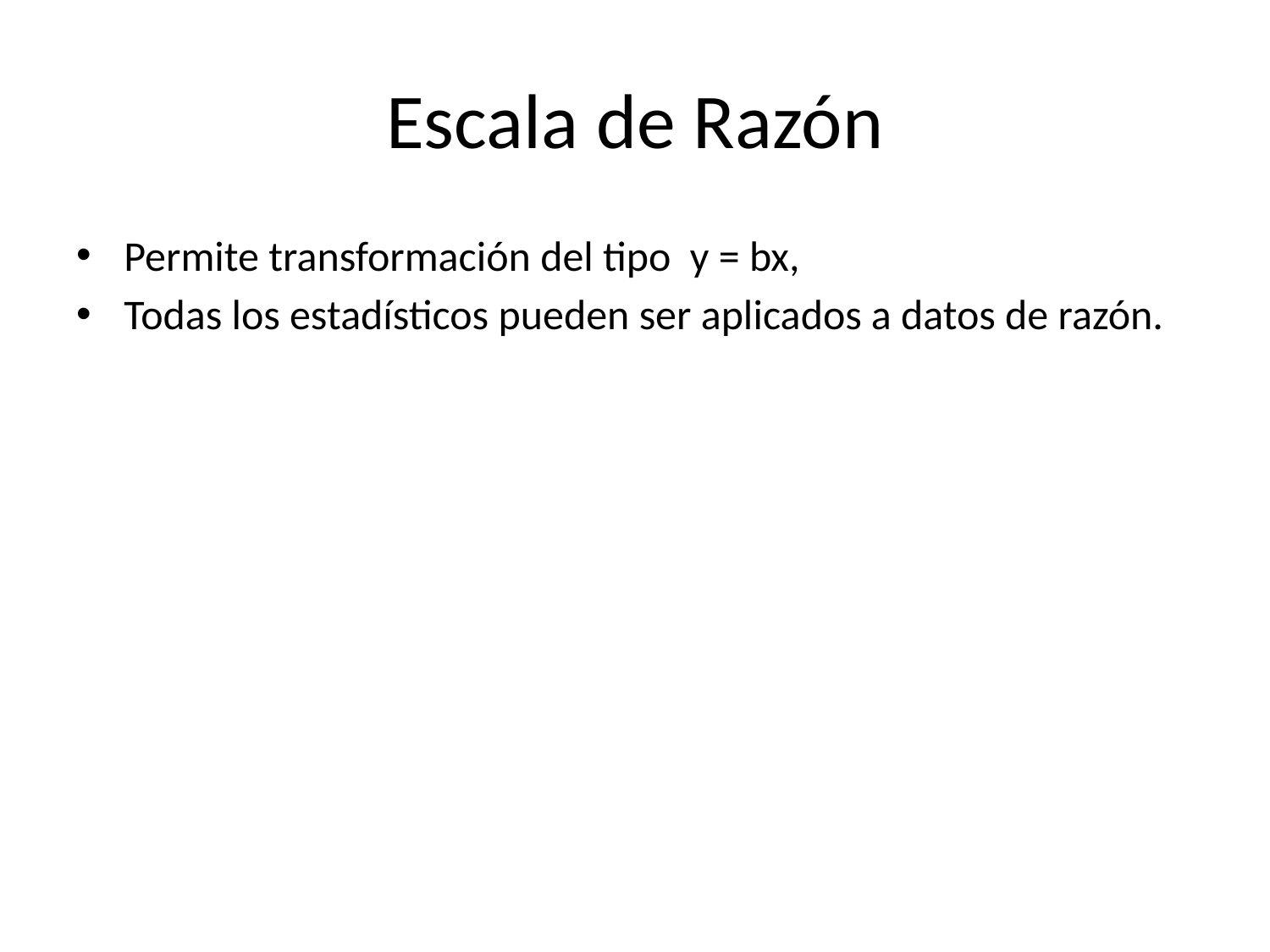

# Escala de Razón
Permite transformación del tipo  y = bx,
Todas los estadísticos pueden ser aplicados a datos de razón.